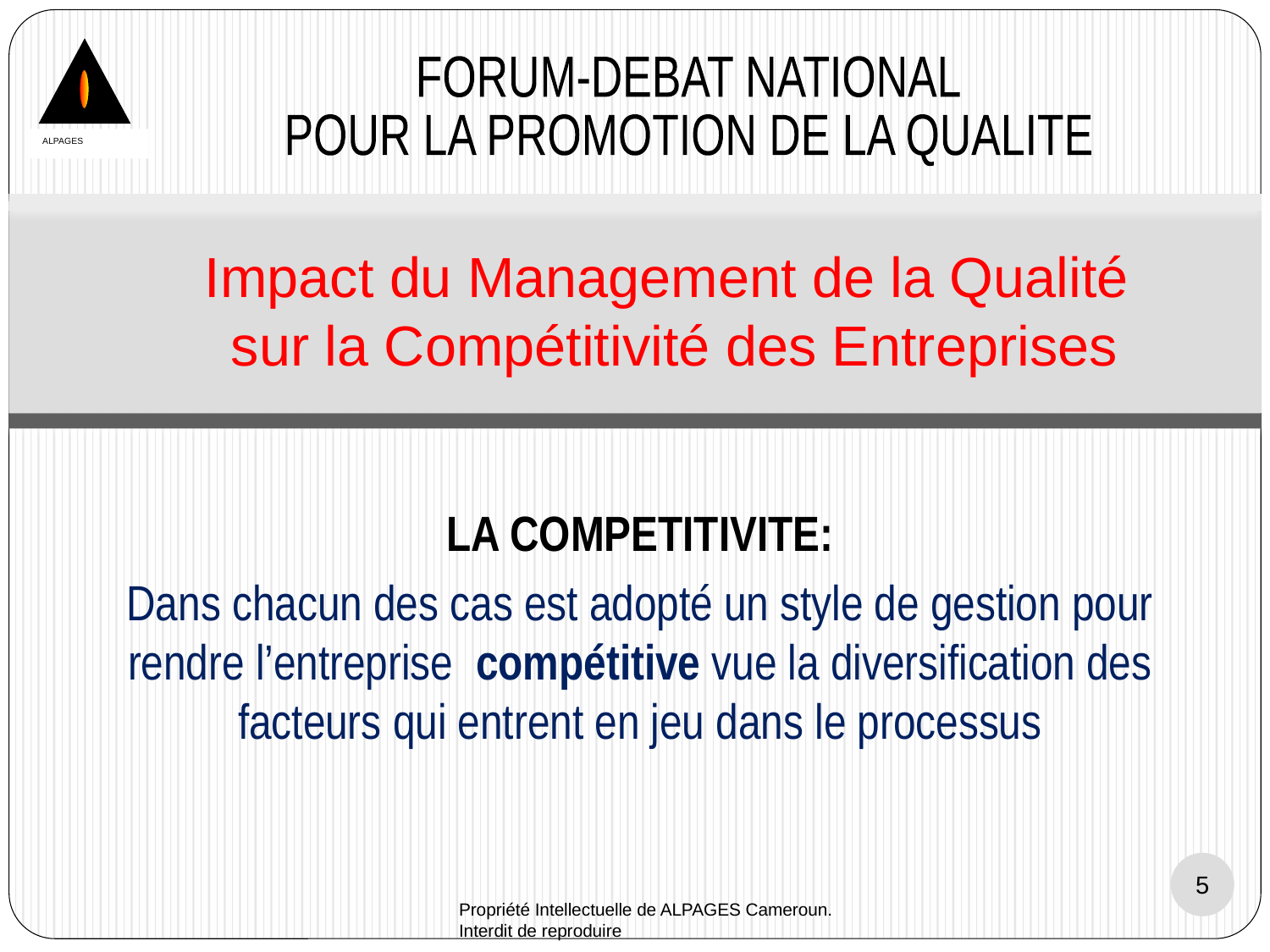

FORUM-DEBAT NATIONAL
POUR LA PROMOTION DE LA QUALITE

ALPAGES
# Impact du Management de la Qualité sur la Compétitivité des Entreprises
LA COMPETITIVITE:
Dans chacun des cas est adopté un style de gestion pour rendre l’entreprise  compétitive vue la diversification des facteurs qui entrent en jeu dans le processus
5
Propriété Intellectuelle de ALPAGES Cameroun. Interdit de reproduire